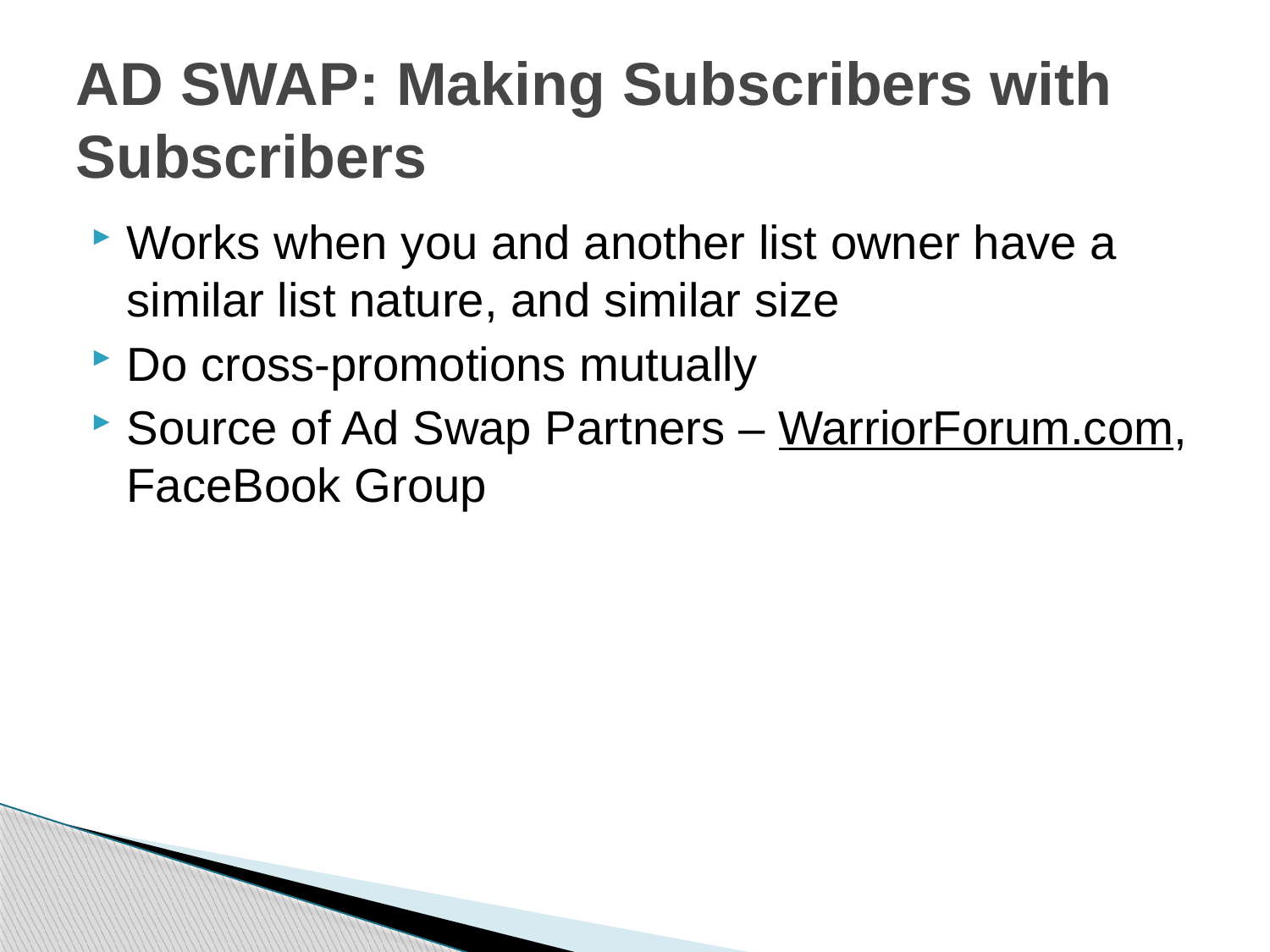

# AD SWAP: Making Subscribers with Subscribers
Works when you and another list owner have a similar list nature, and similar size
Do cross-promotions mutually
Source of Ad Swap Partners – WarriorForum.com, FaceBook Group